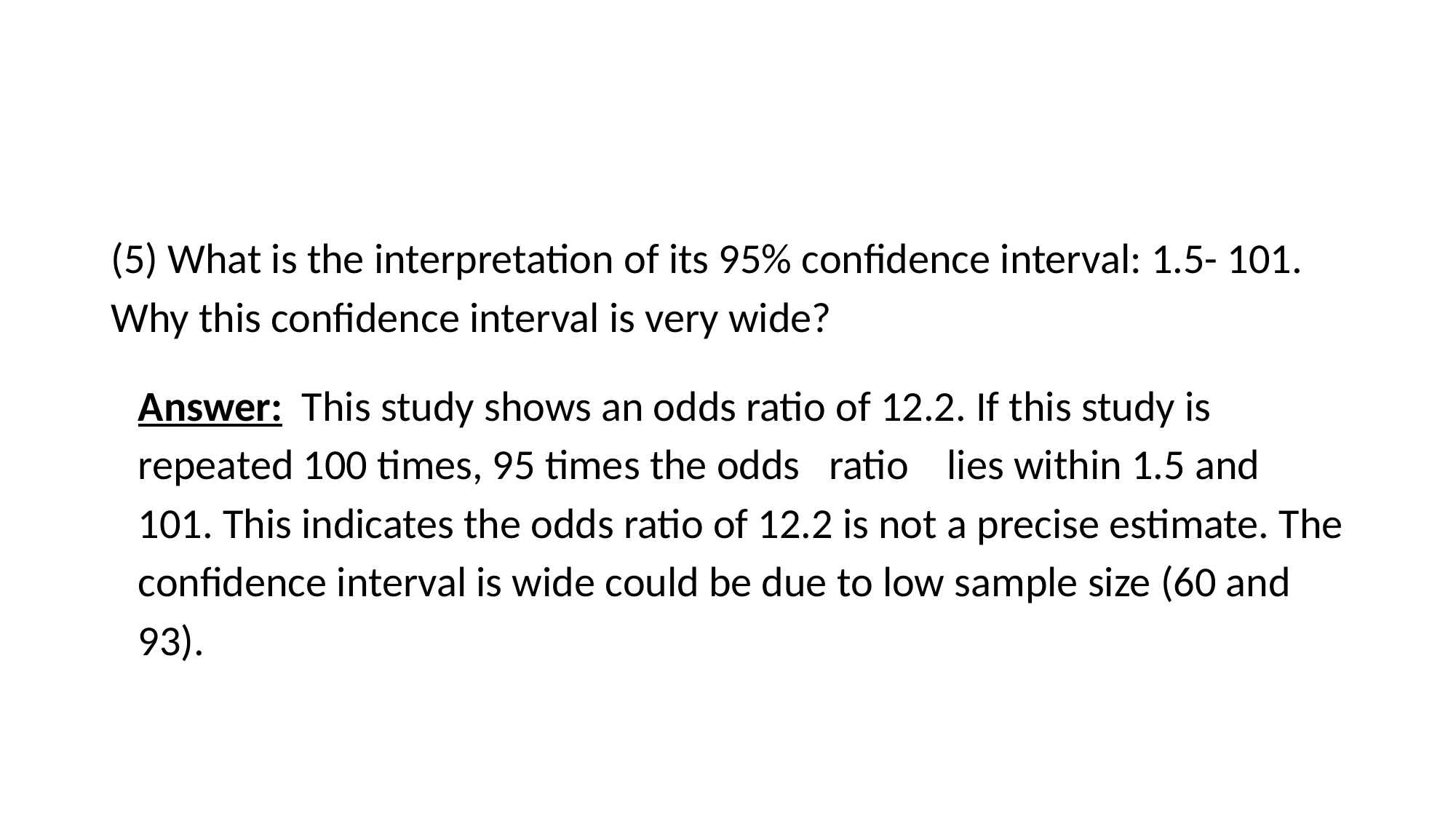

(5) What is the interpretation of its 95% confidence interval: 1.5- 101. Why this confidence interval is very wide?
Answer:  This study shows an odds ratio of 12.2. If this study is repeated 100 times, 95 times the odds   ratio    lies within 1.5 and 101. This indicates the odds ratio of 12.2 is not a precise estimate. The confidence interval is wide could be due to low sample size (60 and 93).